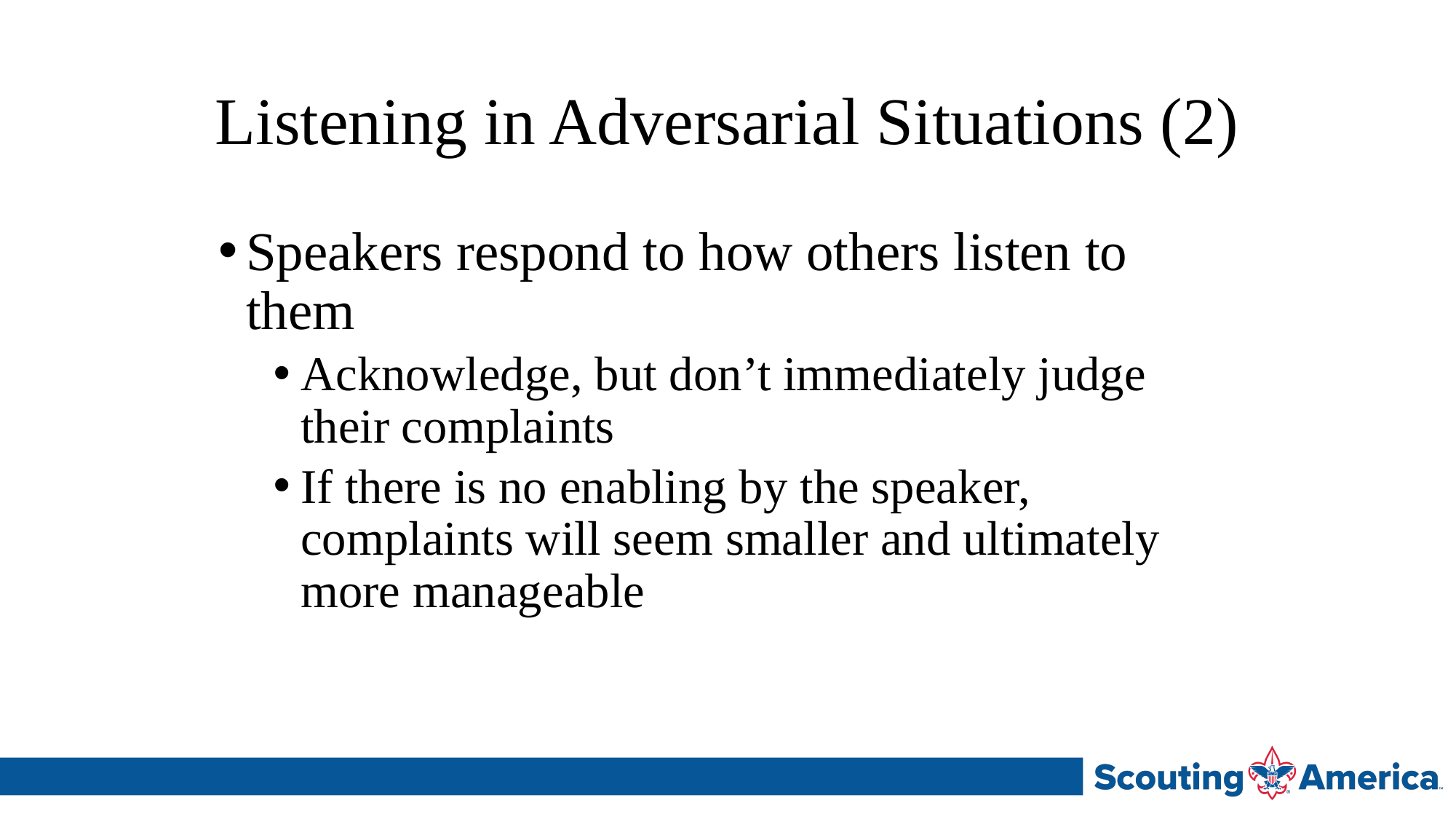

# Listening in Adversarial Situations (2)
Speakers respond to how others listen to them
Acknowledge, but don’t immediately judge their complaints
If there is no enabling by the speaker, complaints will seem smaller and ultimately more manageable